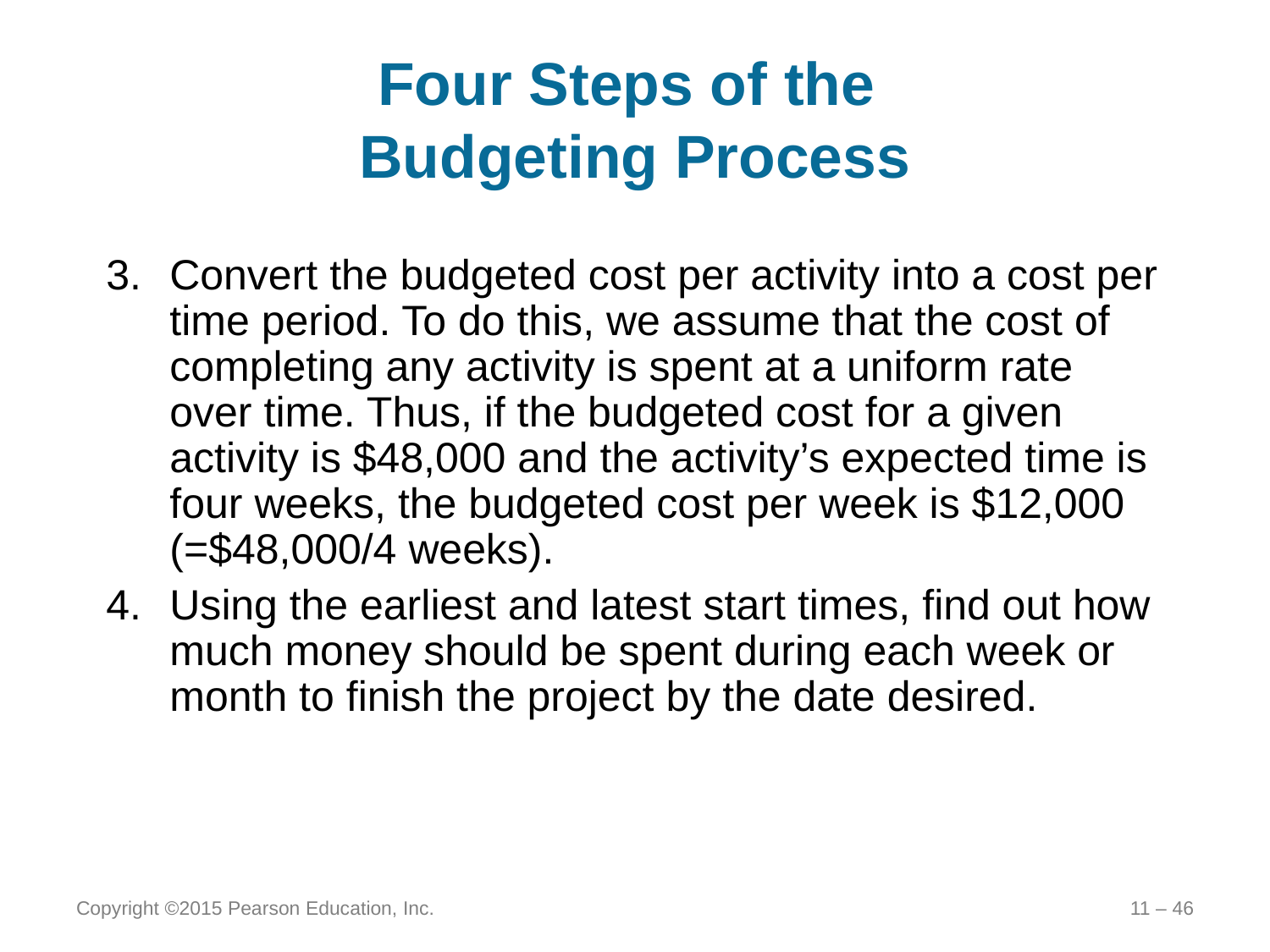

# Four Steps of the Budgeting Process
Convert the budgeted cost per activity into a cost per time period. To do this, we assume that the cost of completing any activity is spent at a uniform rate over time. Thus, if the budgeted cost for a given activity is $48,000 and the activity’s expected time is four weeks, the budgeted cost per week is $12,000
(=$48,000/4 weeks).
Using the earliest and latest start times, find out how much money should be spent during each week or month to finish the project by the date desired.
Copyright ©2015 Pearson Education, Inc.
11 – 46